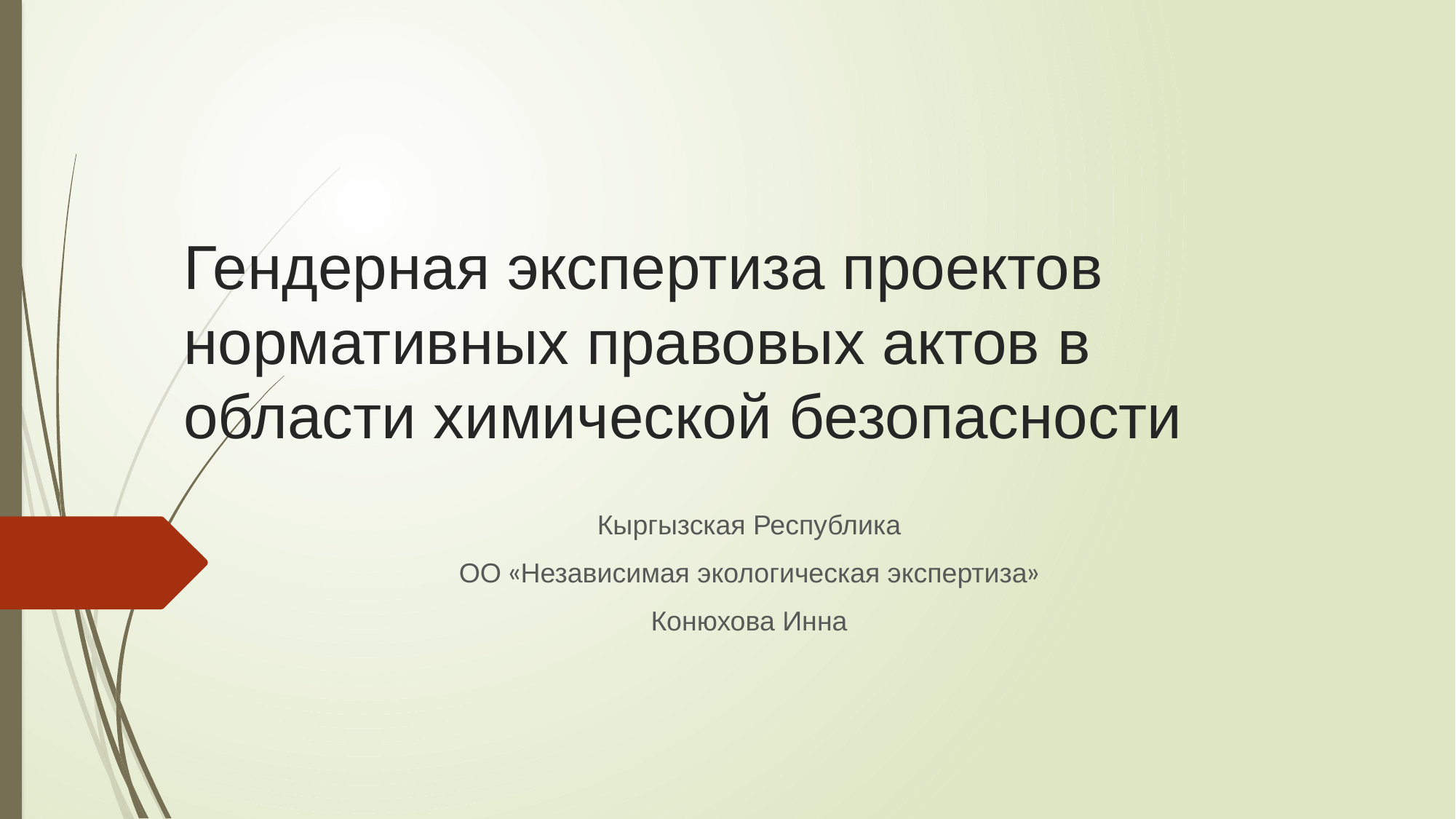

# Гендерная экспертиза проектов нормативных правовых актов в области химической безопасности
Кыргызская Республика
ОО «Независимая экологическая экспертиза»
Конюхова Инна